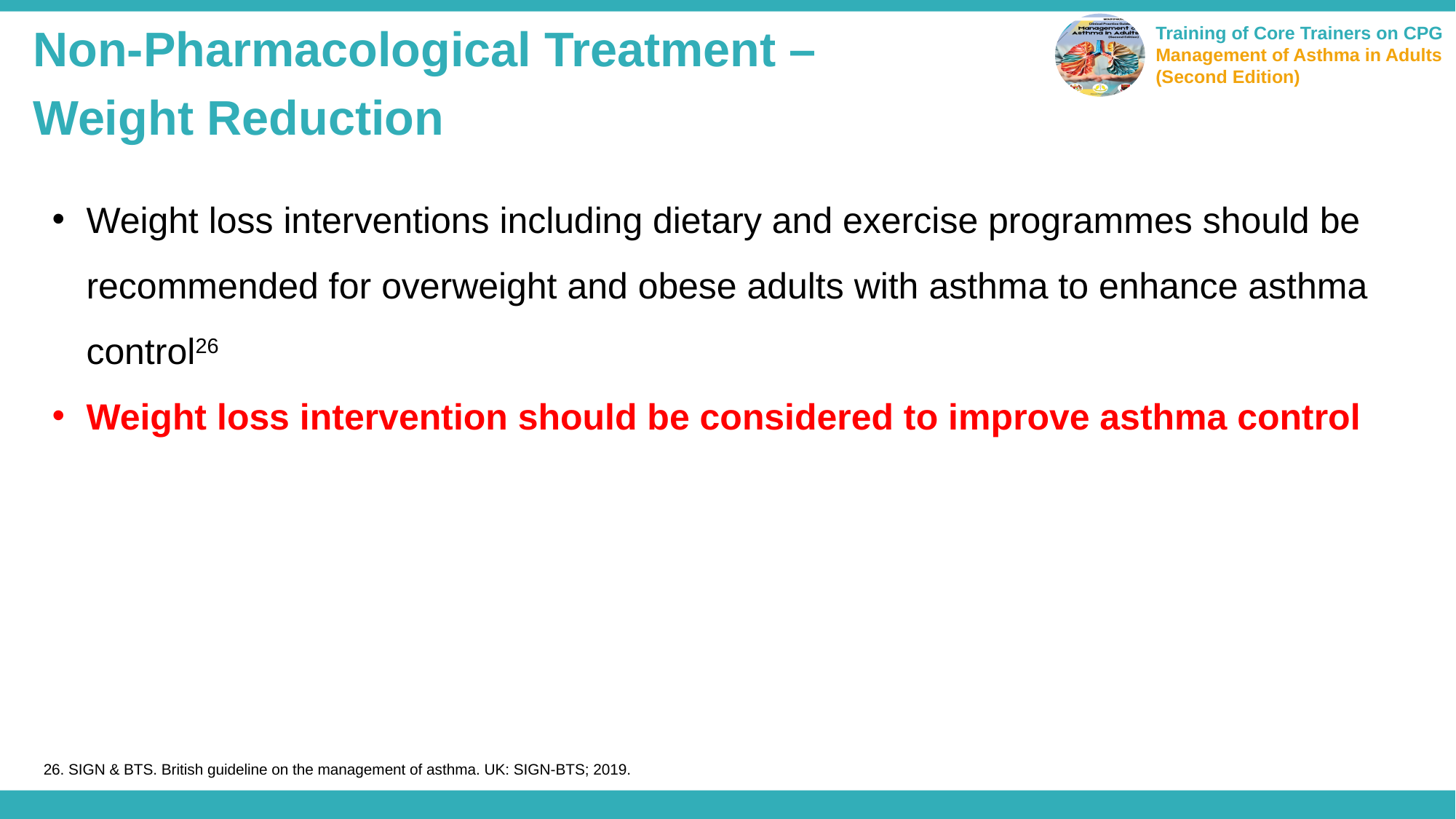

Non-Pharmacological Treatment –
Weight Reduction
Weight loss interventions including dietary and exercise programmes should be recommended for overweight and obese adults with asthma to enhance asthma control26
Weight loss intervention should be considered to improve asthma control
26. SIGN & BTS. British guideline on the management of asthma. UK: SIGN-BTS; 2019.